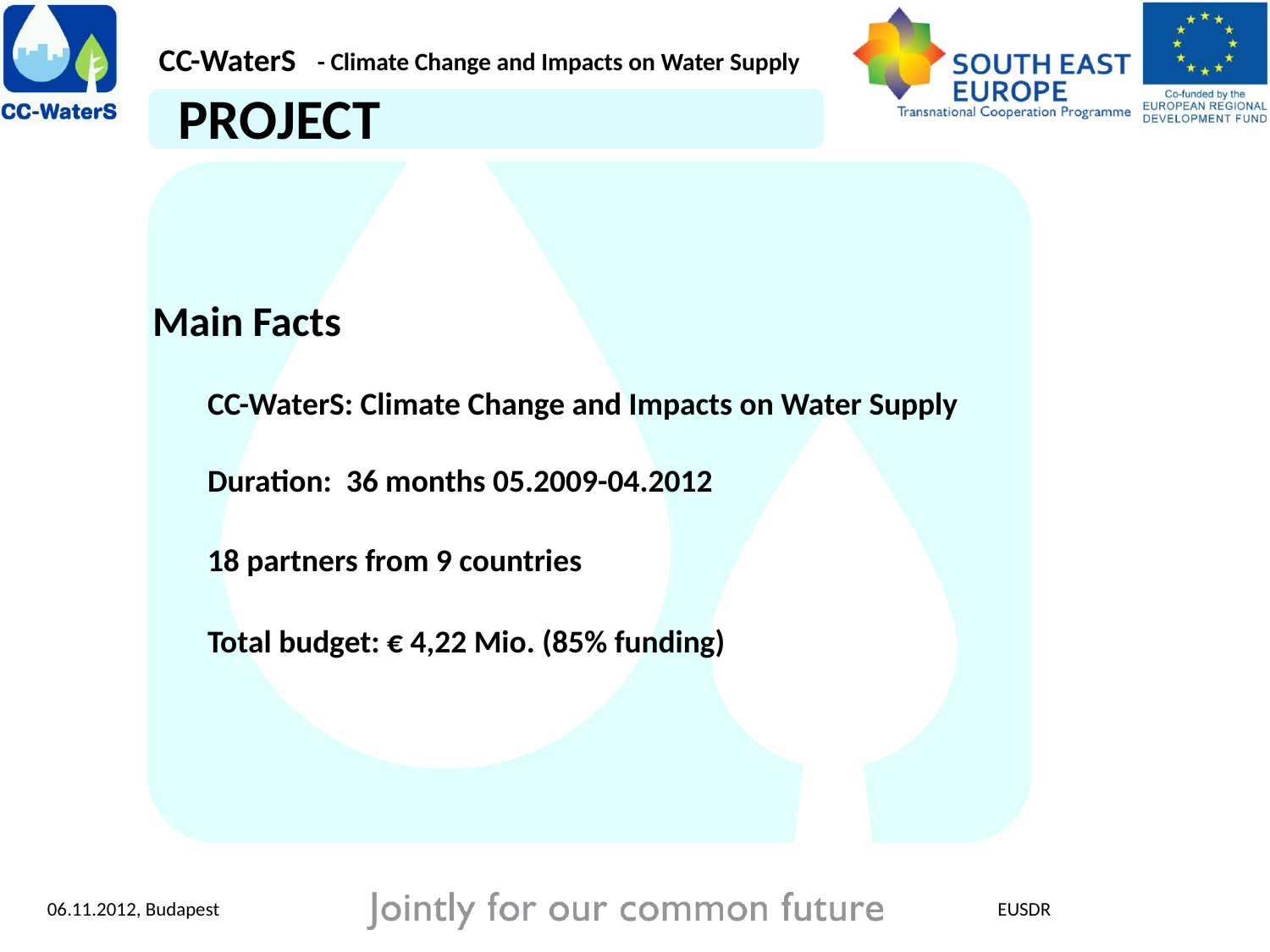

PROJECT
Main Facts
CC-WaterS: Climate Change and Impacts on Water Supply
Duration:  36 months 05.2009-04.2012
18 partners from 9 countries
Total budget: € 4,22 Mio. (85% funding)